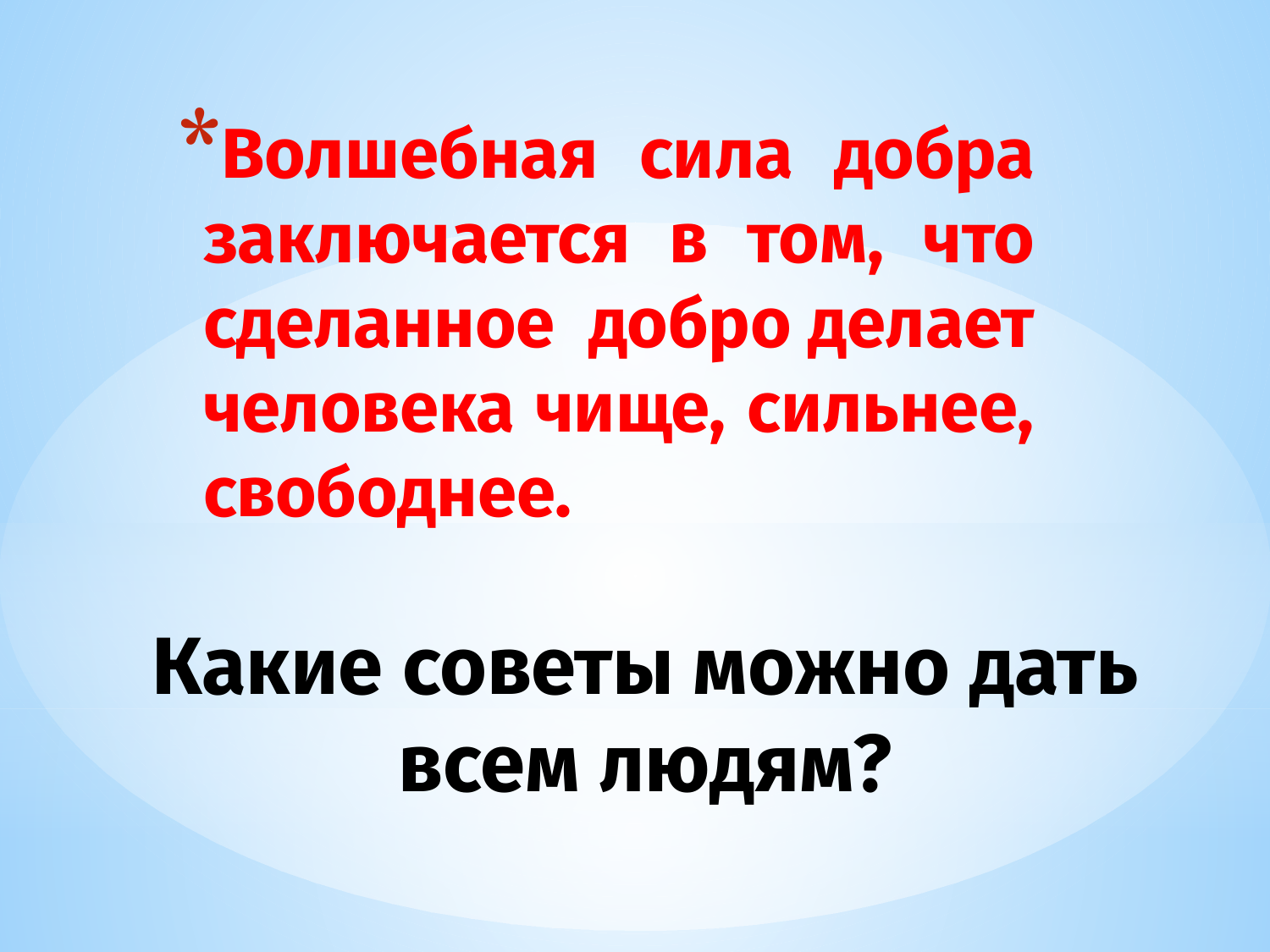

Волшебная сила добра заключается в том, что сделанное  добро делает человека чище, сильнее, свободнее.
# Какие советы можно дать всем людям?